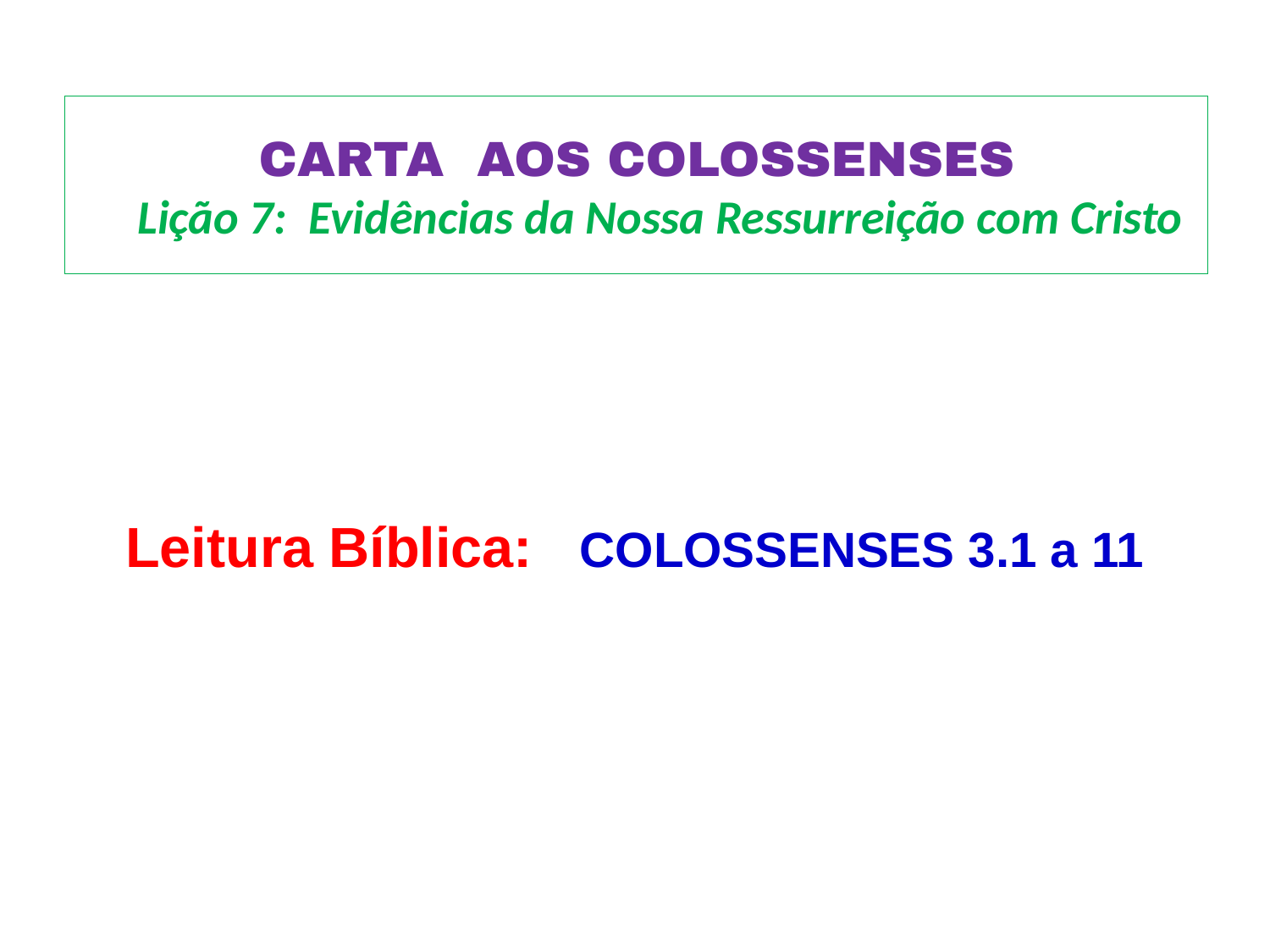

# CARTA  AOS COLOSSENSES Lição 7:  Evidências da Nossa Ressurreição com Cristo

Leitura Bíblica:   COLOSSENSES 3.1 a 11